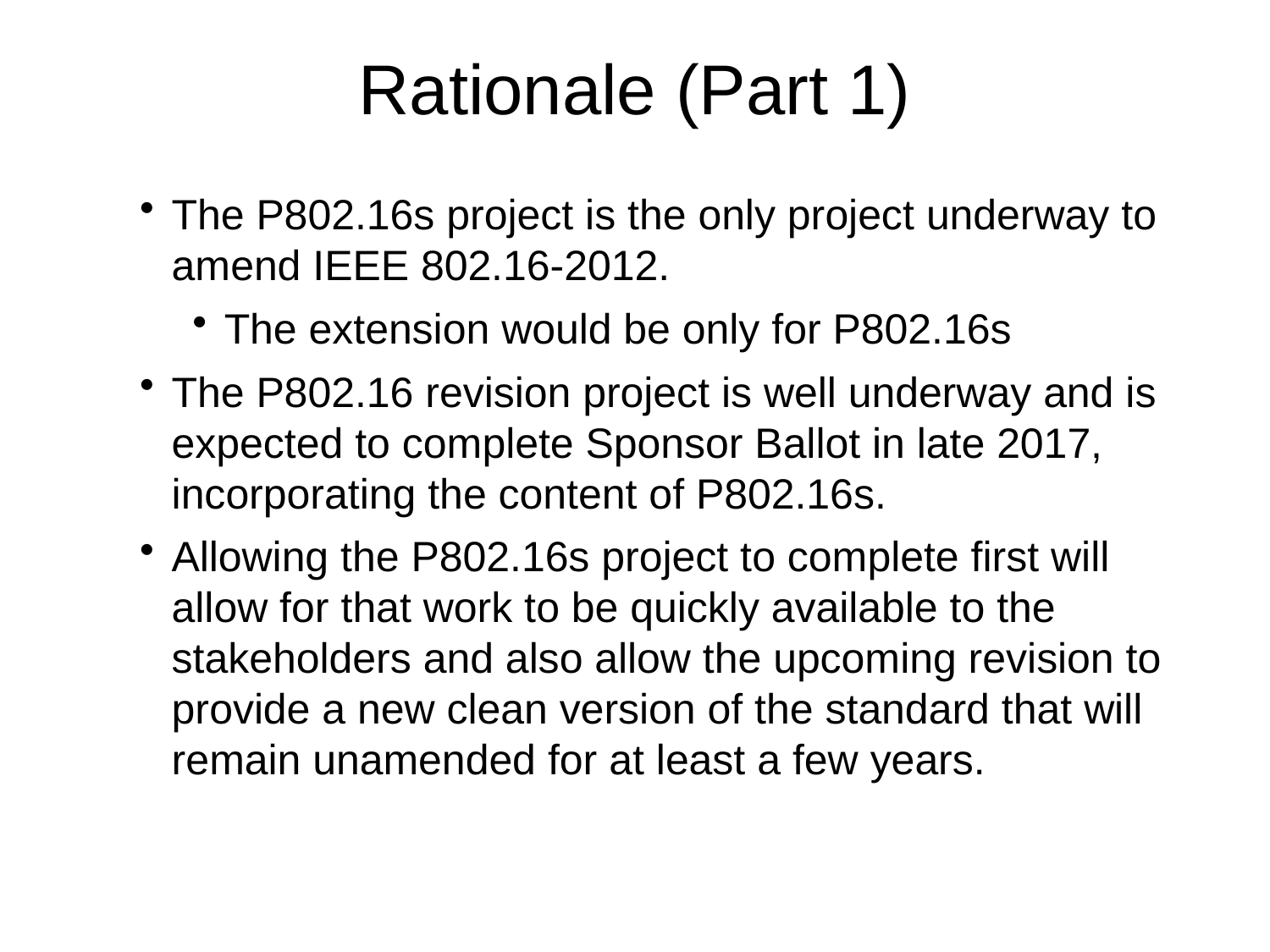

# Rationale (Part 1)
The P802.16s project is the only project underway to amend IEEE 802.16-2012.
The extension would be only for P802.16s
The P802.16 revision project is well underway and is expected to complete Sponsor Ballot in late 2017, incorporating the content of P802.16s.
Allowing the P802.16s project to complete first will allow for that work to be quickly available to the stakeholders and also allow the upcoming revision to provide a new clean version of the standard that will remain unamended for at least a few years.